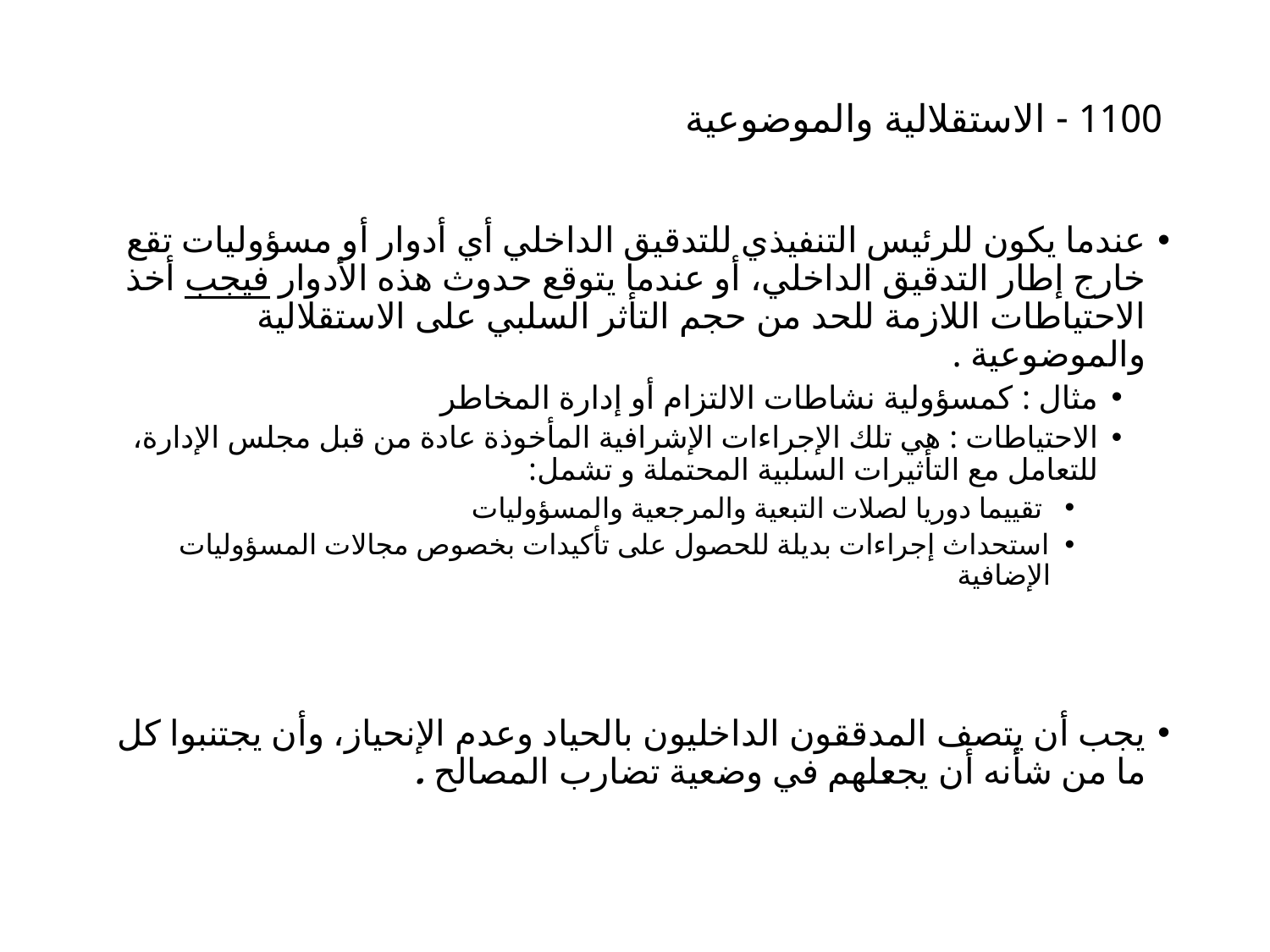

# 1100 - الاستقلالية والموضوعية
عندما يكون للرئيس التنفيذي للتدقيق الداخلي أي أدوار أو مسؤوليات تقع خارج إطار التدقيق الداخلي، أو عندما يتوقع حدوث هذه الأدوار فيجب أخذ الاحتياطات اللازمة للحد من حجم التأثر السلبي على الاستقلالية والموضوعية .
مثال : كمسؤولية نشاطات الالتزام أو إدارة المخاطر
الاحتياطات : هي تلك الإجراءات الإشرافية المأخوذة عادة من قبل مجلس الإدارة، للتعامل مع التأثيرات السلبية المحتملة و تشمل:
 تقييما دوريا لصلات التبعية والمرجعية والمسؤوليات
استحداث إجراءات بديلة للحصول على تأكيدات بخصوص مجالات المسؤوليات الإضافية

يجب أن يتصف المدققون الداخليون بالحياد وعدم الإنحياز، وأن يجتنبوا كل ما من شأنه أن يجعلهم في وضعية تضارب المصالح .